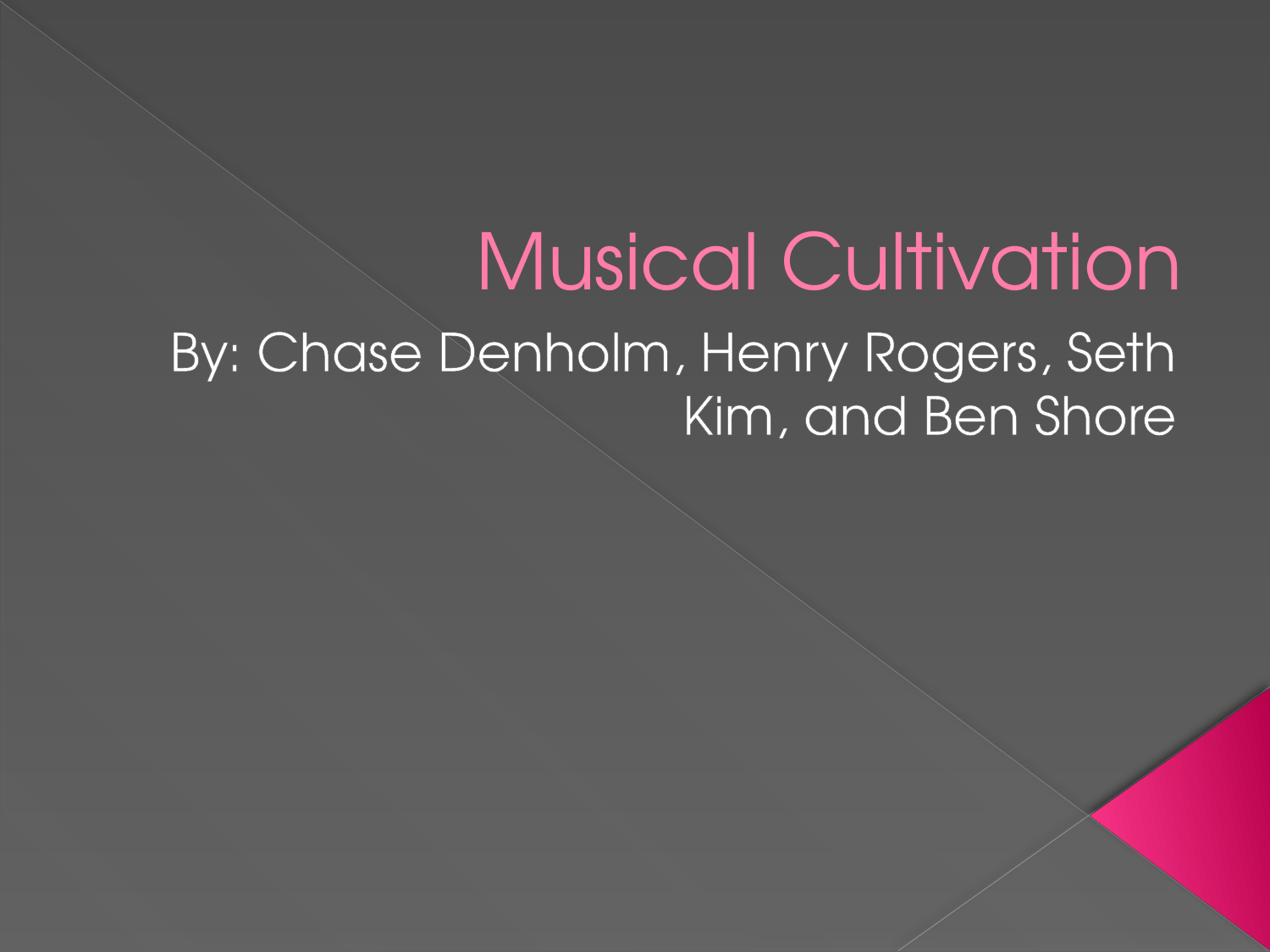

# Musical Cultivation
By: Chase Denholm, Henry Rogers, Seth Kim, and Ben Shore